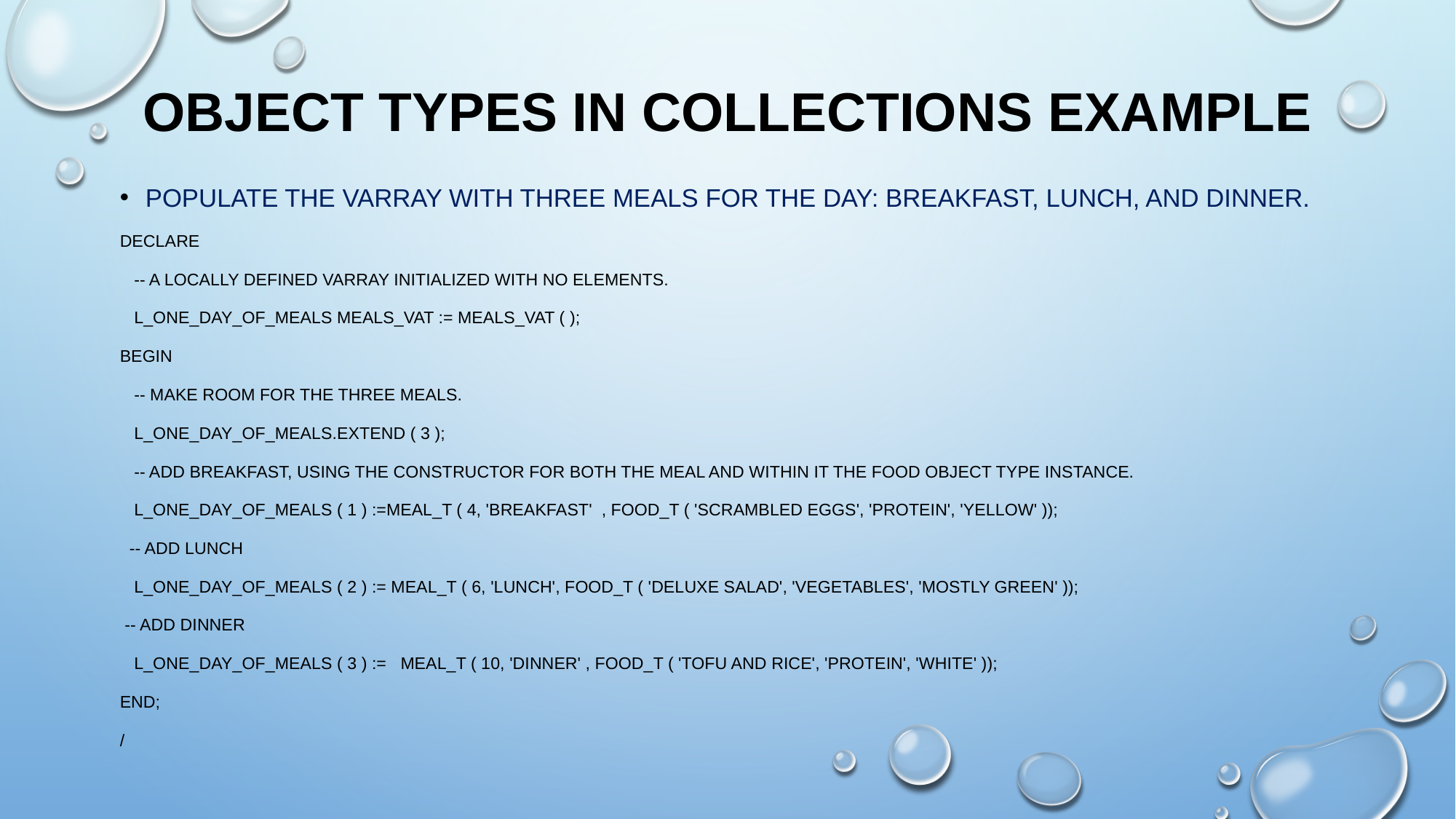

# Object Types in Collections Example
populate the varray with three meals for the day: breakfast, lunch, and dinner.
DECLARE
   -- A locally defined varray initialized with no elements.
   l_one_day_of_meals meals_vat := meals_vat ( );
BEGIN
   -- Make room for the three meals.
   l_one_day_of_meals.EXTEND ( 3 );
   -- Add breakfast, using the constructor for both the meal and within it the food object type instance.
   l_one_day_of_meals ( 1 ) :=meal_t ( 4, 'BREAKFAST'  , food_t ( 'Scrambled Eggs', 'Protein', 'Yellow' ));
  -- Add lunch
   l_one_day_of_meals ( 2 ) := meal_t ( 6, 'LUNCH', food_t ( 'Deluxe Salad', 'Vegetables', 'Mostly Green' ));
 -- Add dinner
   l_one_day_of_meals ( 3 ) :=   meal_t ( 10, 'DINNER' , food_t ( 'Tofu and Rice', 'Protein', 'White' ));
END;
/